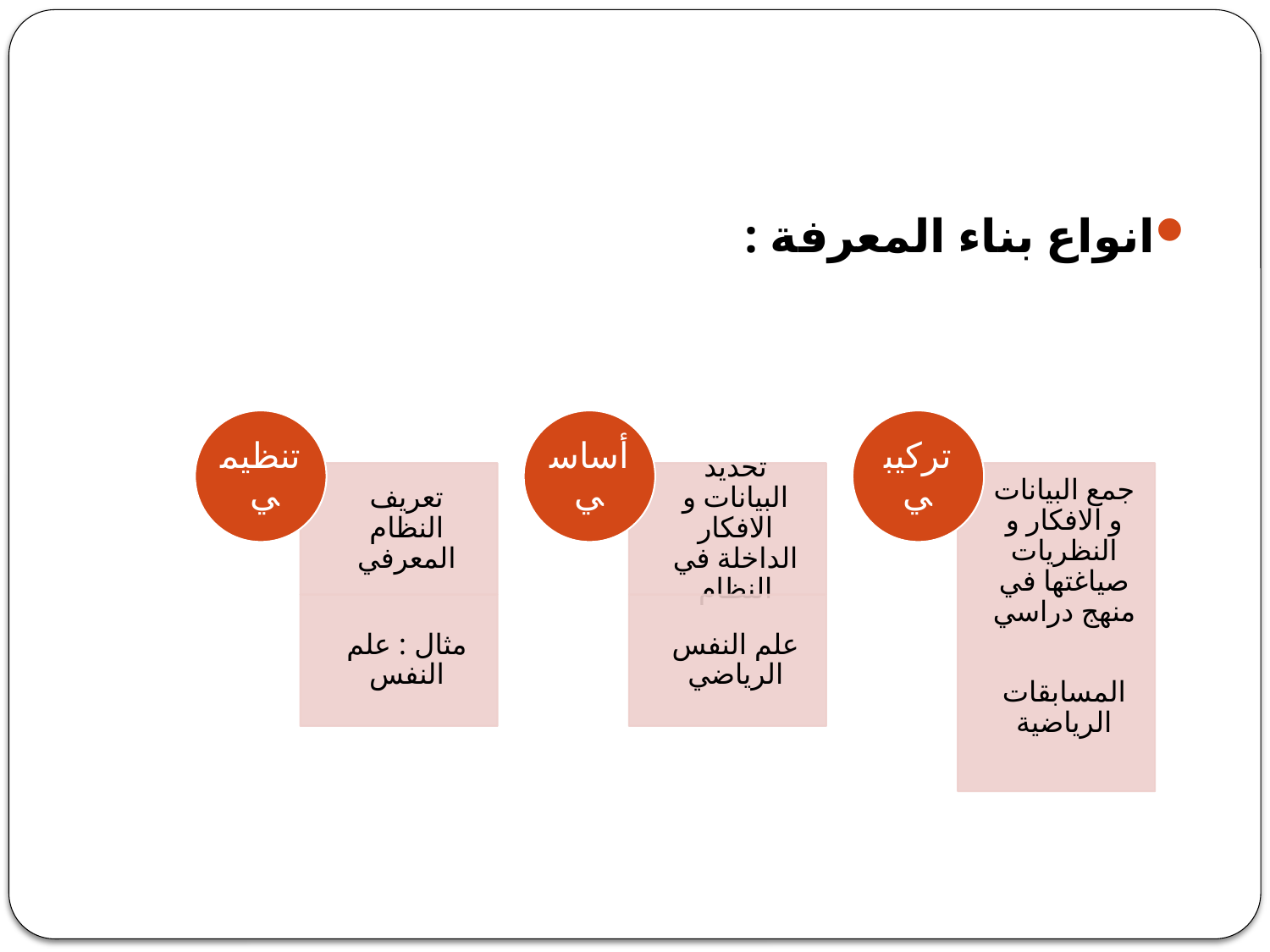

#
انواع بناء المعرفة :
تعريف النظام المعرفي
مثال : علم النفس
تنظيمي
تحديد البيانات و الافكار الداخلة في النظام
علم النفس الرياضي
أساسي
جمع البيانات و الافكار و النظريات صياغتها في منهج دراسي

المسابقات الرياضية

تركيبي